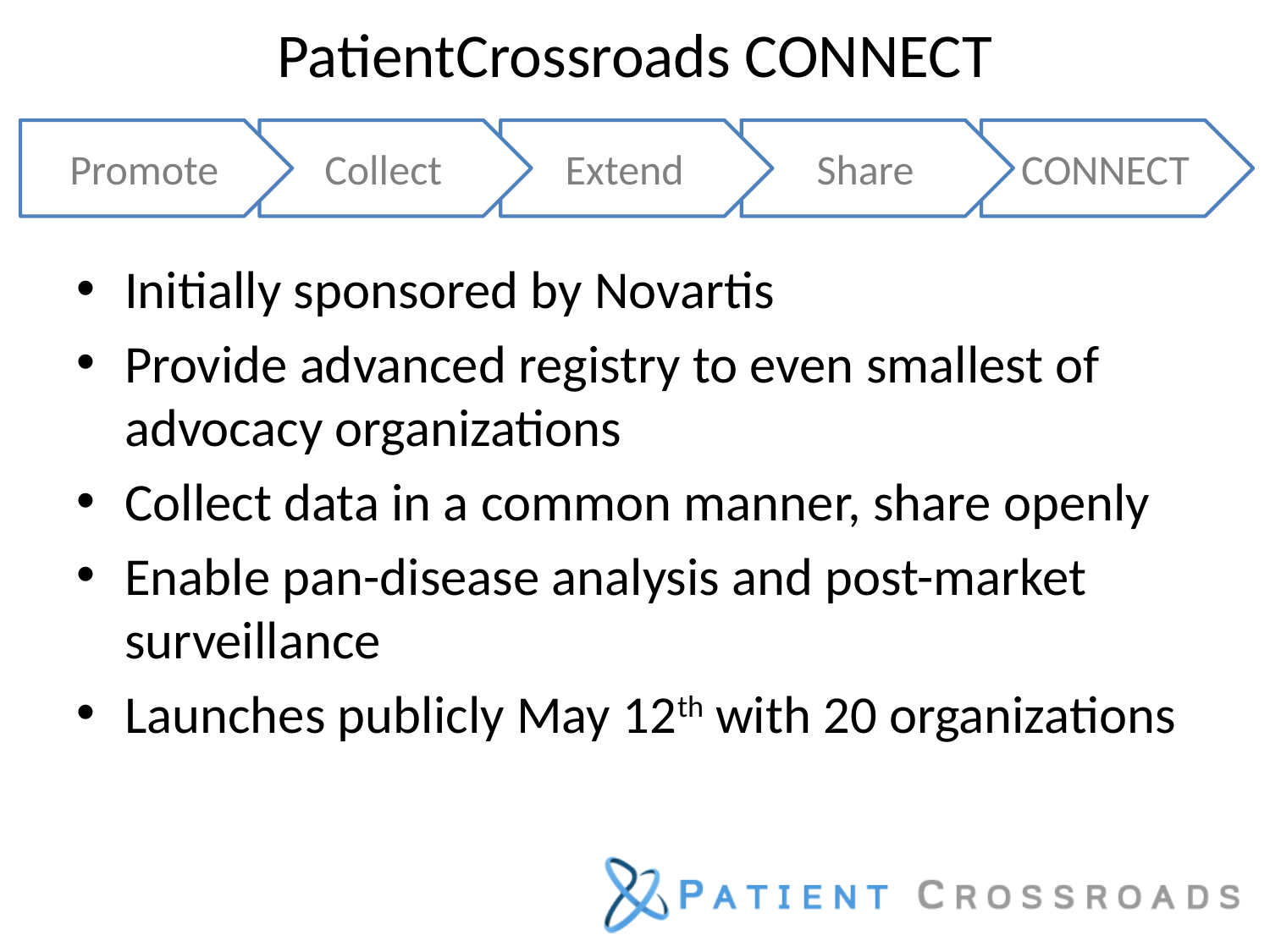

# PatientCrossroads CONNECT
Promote
Collect
Extend
Share
CONNECT
Initially sponsored by Novartis
Provide advanced registry to even smallest of advocacy organizations
Collect data in a common manner, share openly
Enable pan-disease analysis and post-market surveillance
Launches publicly May 12th with 20 organizations